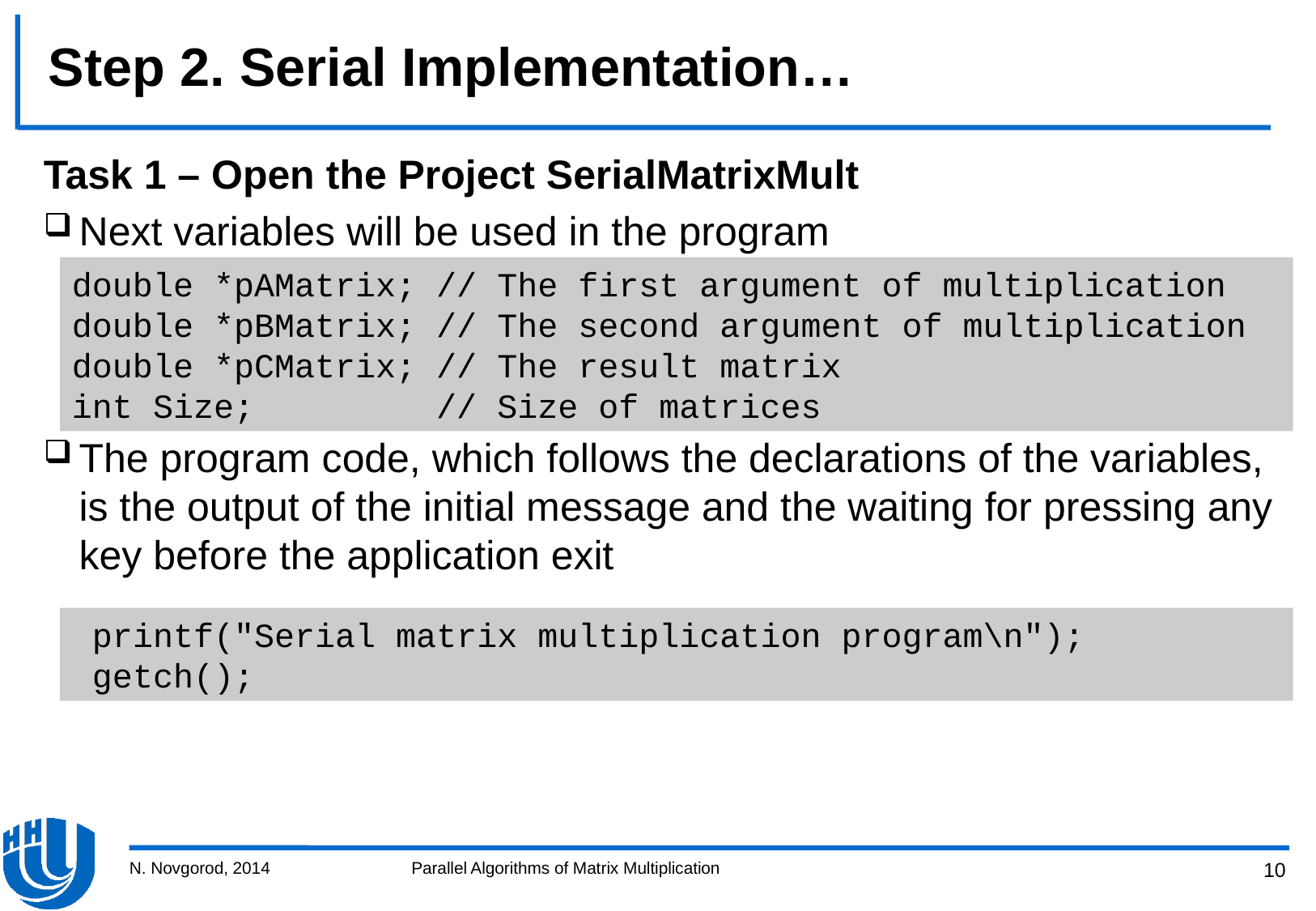

# Step 2. Serial Implementation…
Task 1 – Open the Project SerialMatrixMult
Next variables will be used in the program

The program code, which follows the declarations of the variables, is the output of the initial message and the waiting for pressing any key before the application exit
double *pAMatrix; // The first argument of multiplication
double *pBMatrix; // The second argument of multiplication
double *pCMatrix; // The result matrix
int Size;         // Size of matrices
 printf("Serial matrix multiplication program\n");
 getch();
N. Novgorod, 2014
Parallel Algorithms of Matrix Multiplication
10